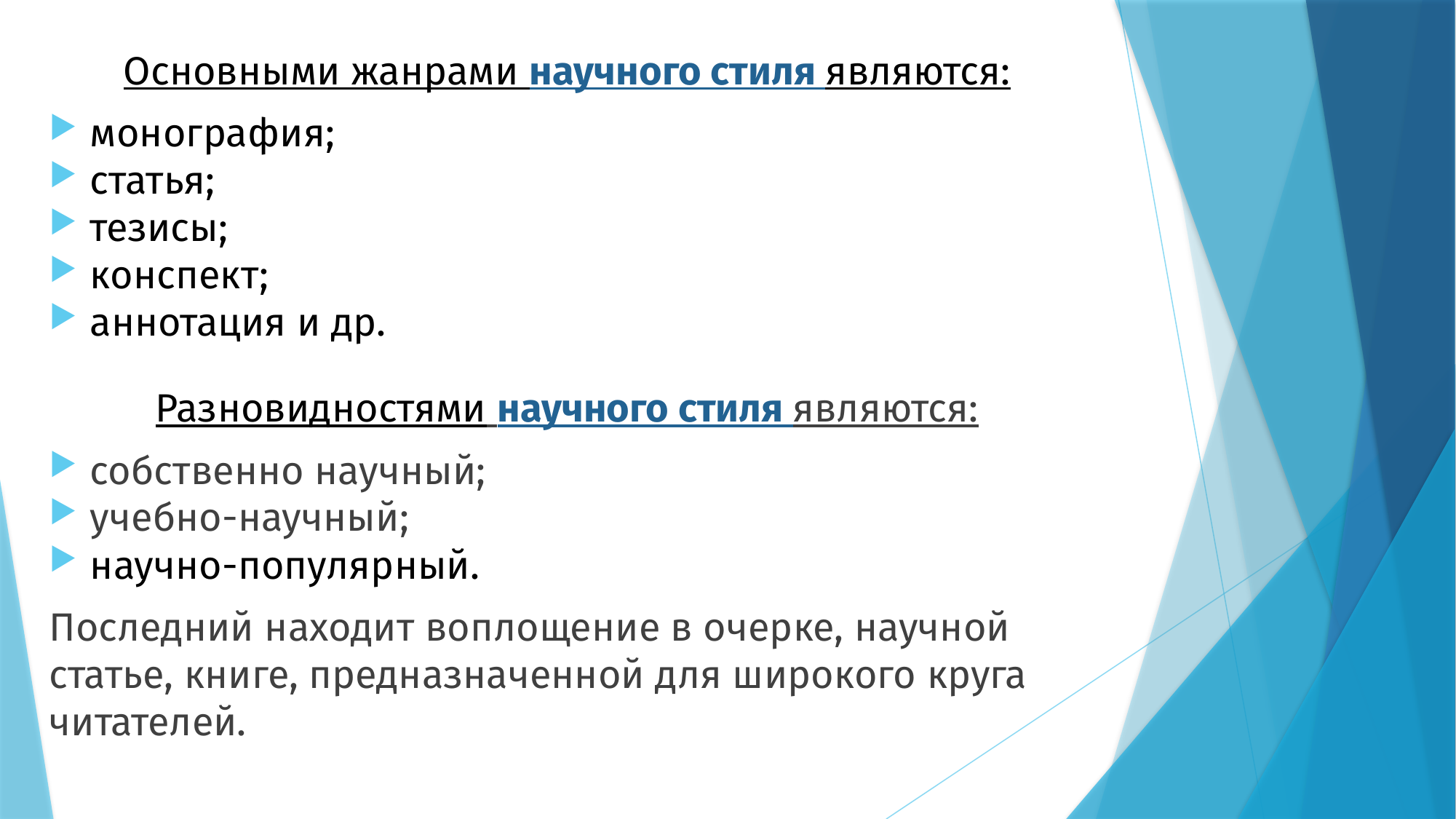

Основными жанрами научного стиля являются:
монография;
статья;
тезисы;
конспект;
аннотация и др.
Разновидностями научного стиля являются:
собственно научный;
учебно-научный;
научно-популярный.
Последний находит воплощение в очерке, научной статье, книге, предназначенной для широкого круга читателей.